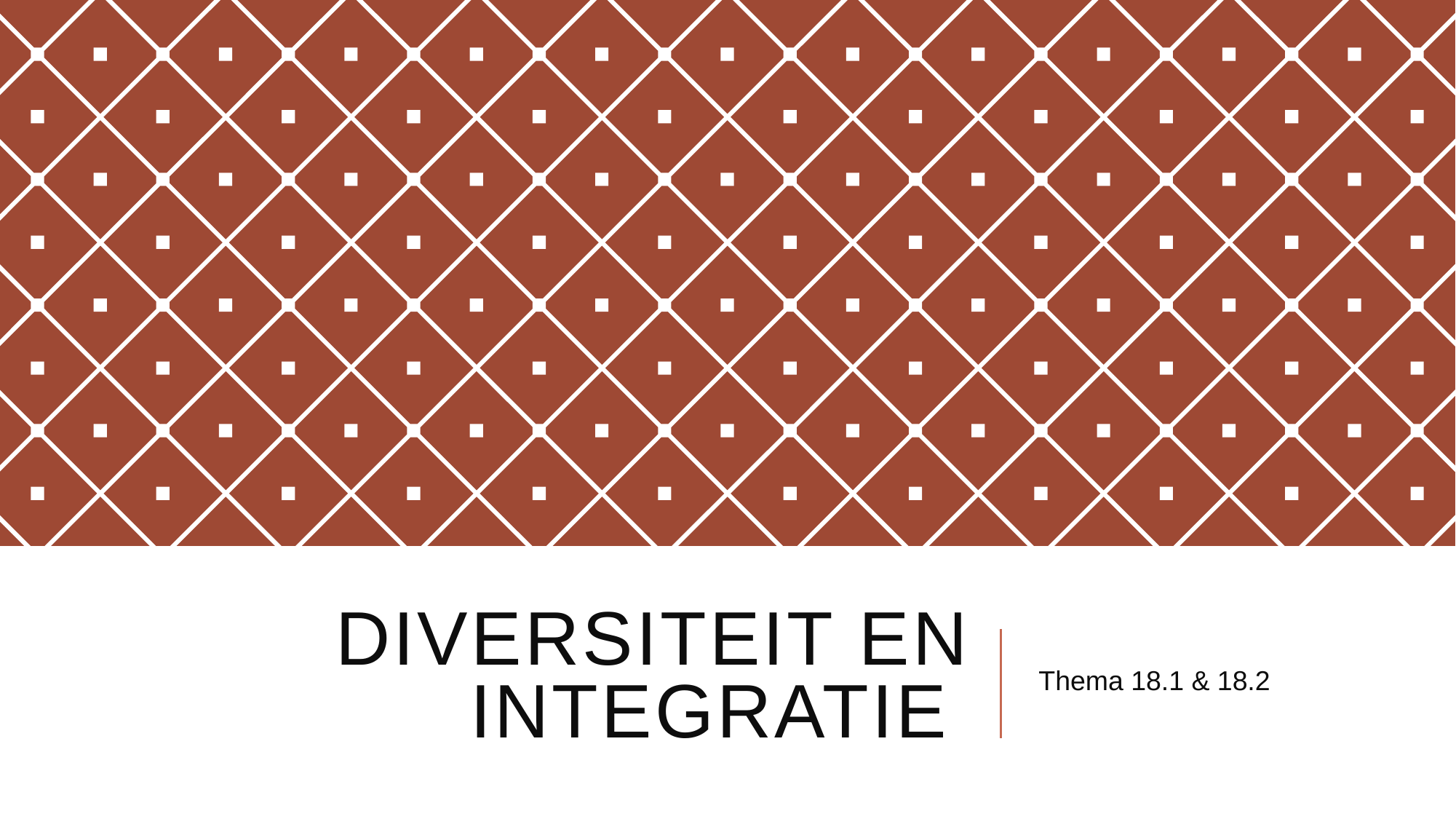

# Diversiteit en integratie
Thema 18.1 & 18.2